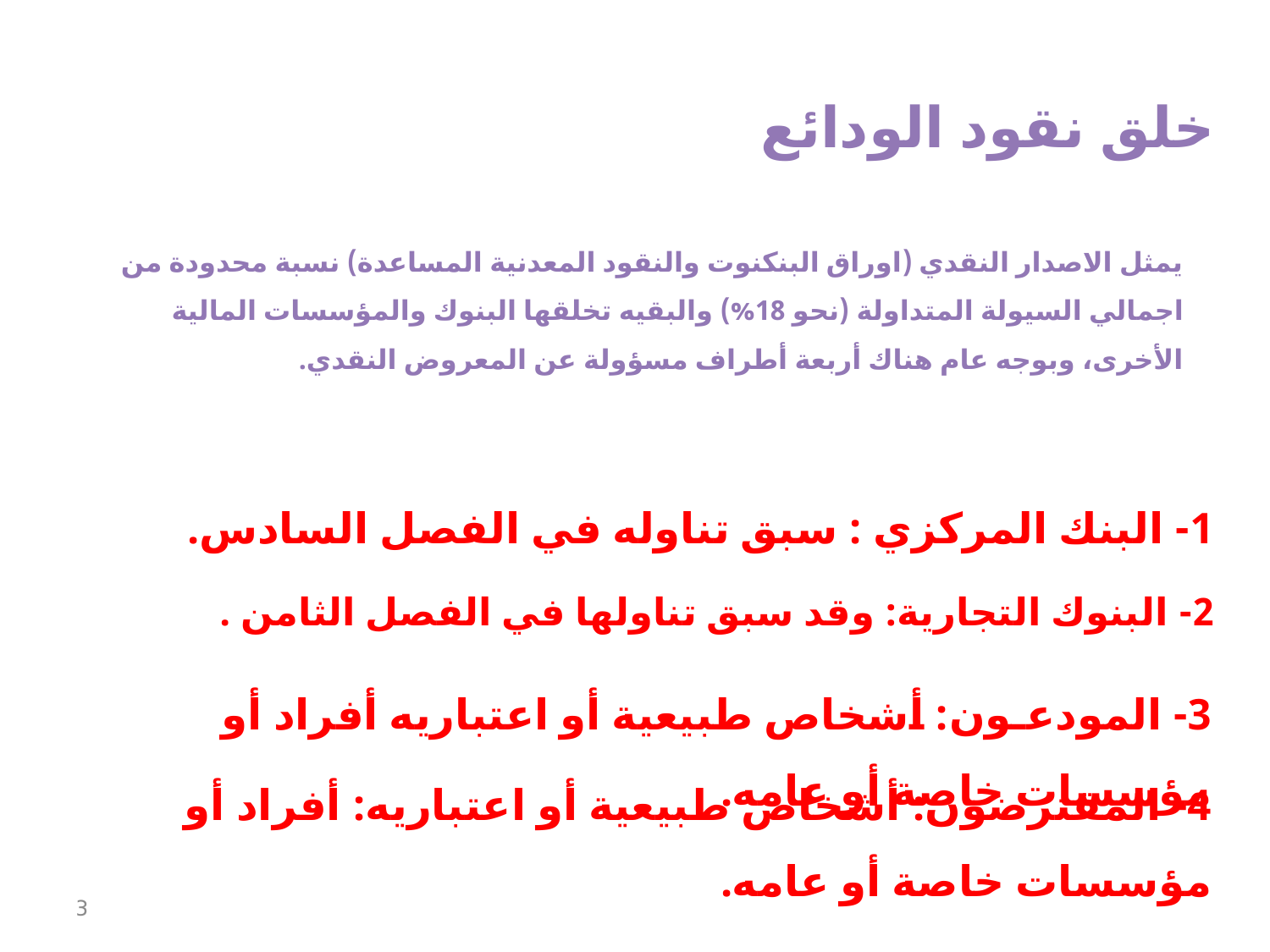

خلق نقود الودائع
يمثل الاصدار النقدي (اوراق البنكنوت والنقود المعدنية المساعدة) نسبة محدودة من اجمالي السيولة المتداولة (نحو 18%) والبقيه تخلقها البنوك والمؤسسات المالية الأخرى، وبوجه عام هناك أربعة أطراف مسؤولة عن المعروض النقدي.

1- البنك المركزي : سبق تناوله في الفصل السادس.
2- البنوك التجارية: وقد سبق تناولها في الفصل الثامن .
3- المودعـون: أشخاص طبيعية أو اعتباريه أفراد أو مؤسسات خاصة أو عامه.
4- المقترضون: أشخاص طبيعية أو اعتباريه: أفراد أو مؤسسات خاصة أو عامه.
3